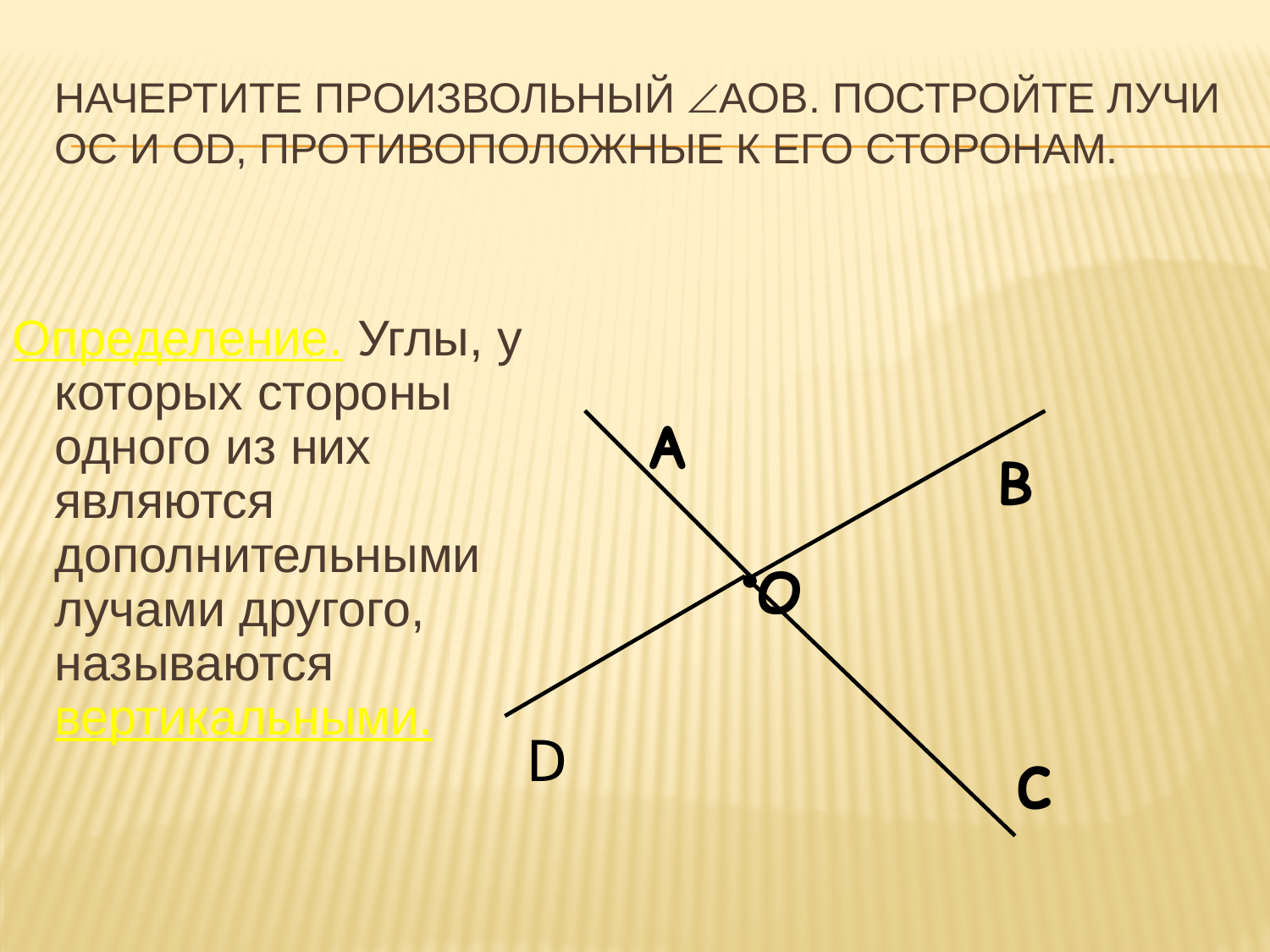

# Начертите произвольный ∠AOB. Постройте лучи OC и OD, противоположные к его сторонам.
Определение. Углы, у которых стороны одного из них являются дополнительными лучами другого, называются вертикальными.
А

О
В

D
С